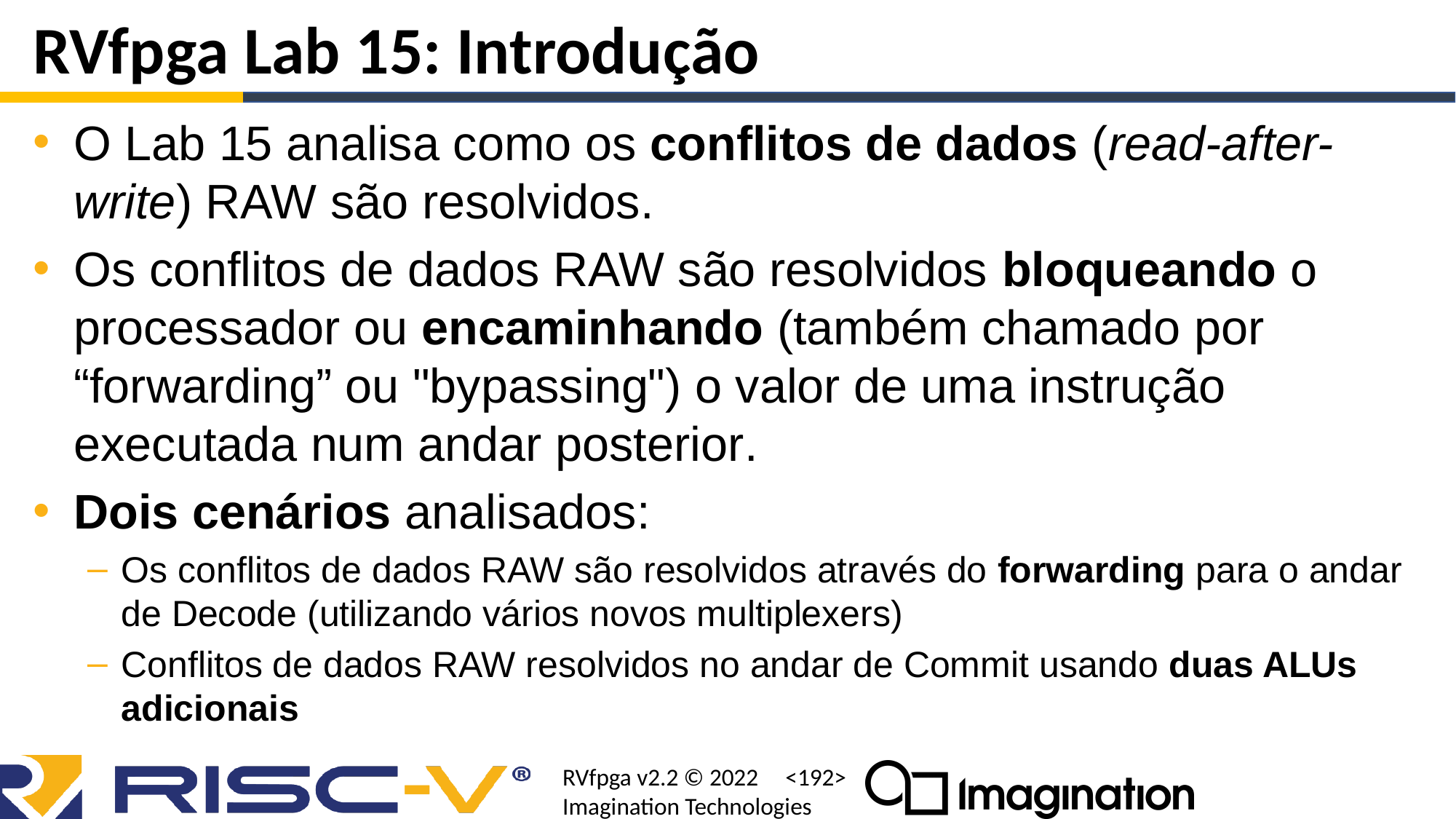

# RVfpga Lab 15: Introdução
O Lab 15 analisa como os conflitos de dados (read-after-write) RAW são resolvidos.
Os conflitos de dados RAW são resolvidos bloqueando o processador ou encaminhando (também chamado por “forwarding” ou "bypassing") o valor de uma instrução executada num andar posterior.
Dois cenários analisados:
Os conflitos de dados RAW são resolvidos através do forwarding para o andar de Decode (utilizando vários novos multiplexers)
Conflitos de dados RAW resolvidos no andar de Commit usando duas ALUs adicionais